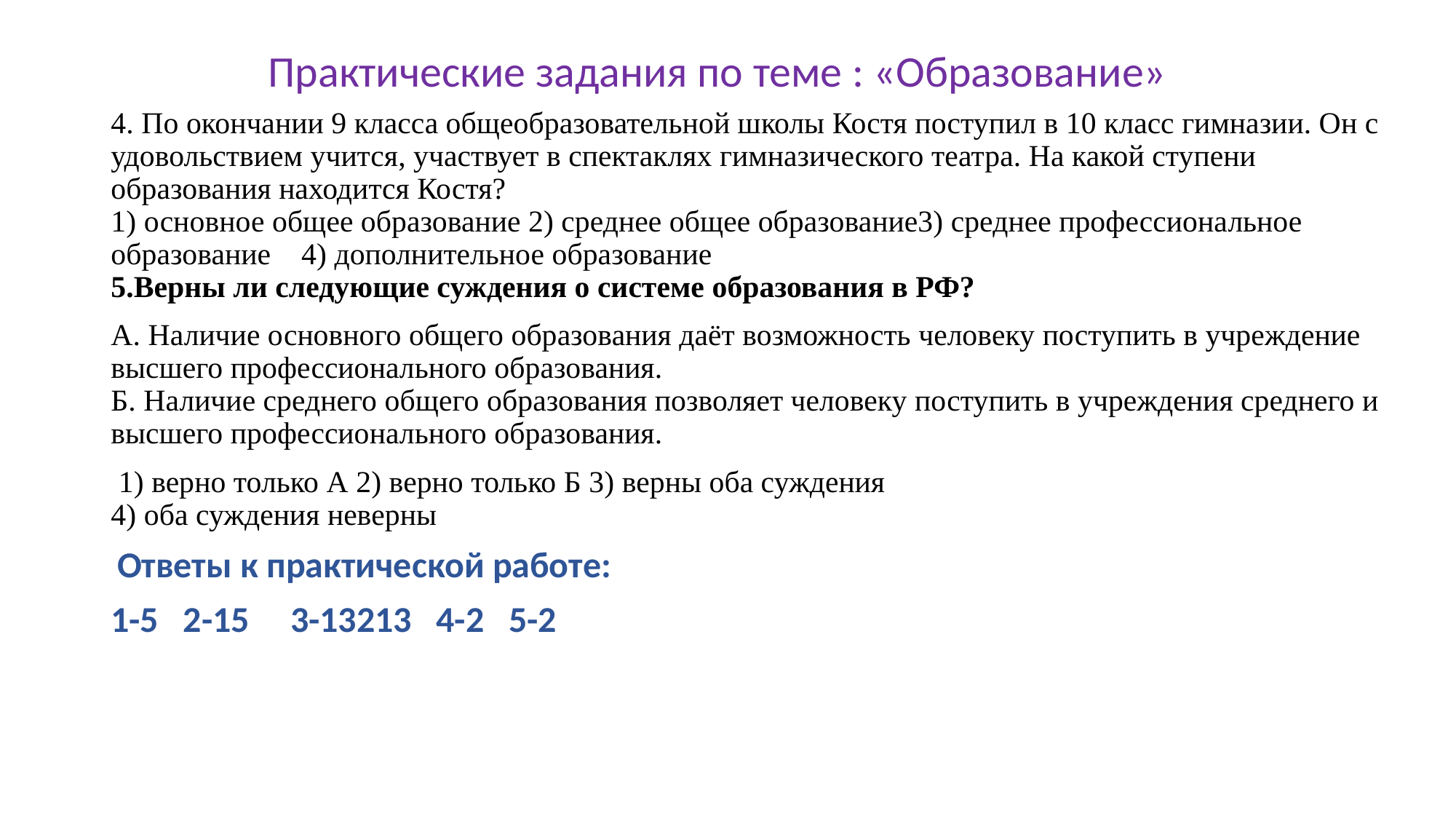

# Практические задания по теме : «Образование»
4. По окончании 9 класса общеобразовательной школы Костя поступил в 10 класс гимназии. Он с удовольствием учится, участвует в спектаклях гимназического театра. На какой ступени образования находится Костя?
1) основное общее образование 2) среднее общее образование3) среднее профессиональное образование    4) дополнительное образование
5.Верны ли следующие суждения о системе образования в РФ?
А. Наличие основного общего образования даёт возможность человеку поступить в учреждение высшего профессионального образования.
Б. Наличие среднего общего образования позволяет человеку поступить в учреждения среднего и высшего профессионального образования.
 1) верно только А 2) верно только Б 3) верны оба суждения
4) оба суждения неверны
 Ответы к практической работе:
1-5   2-15     3-13213   4-2   5-2